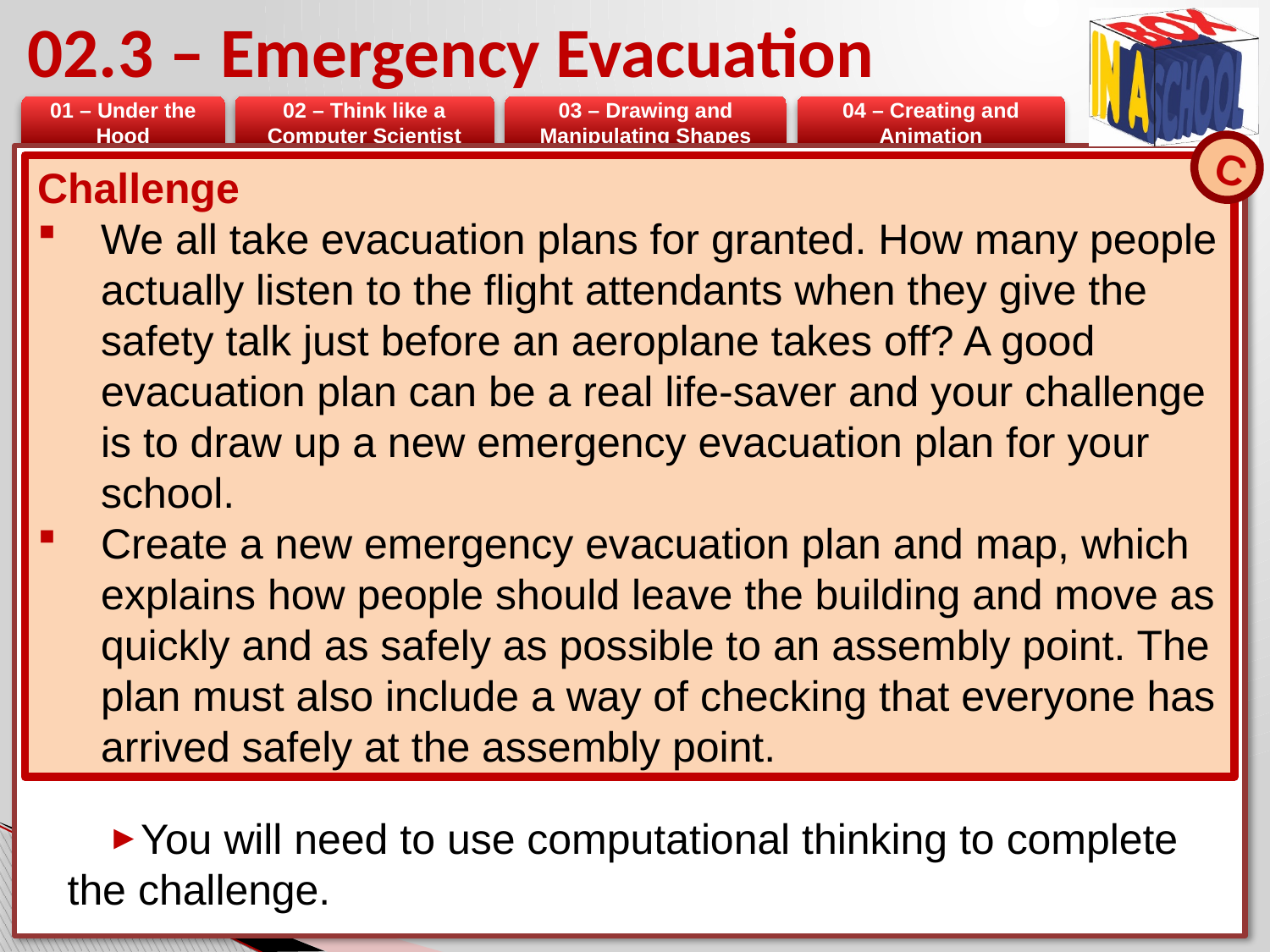

# 02.3 – Emergency Evacuation
C
Challenge
We all take evacuation plans for granted. How many people actually listen to the flight attendants when they give the safety talk just before an aeroplane takes off? A good evacuation plan can be a real life-saver and your challenge is to draw up a new emergency evacuation plan for your school.
Create a new emergency evacuation plan and map, which explains how people should leave the building and move as quickly and as safely as possible to an assembly point. The plan must also include a way of checking that everyone has arrived safely at the assembly point.
You will need to use computational thinking to complete the challenge.